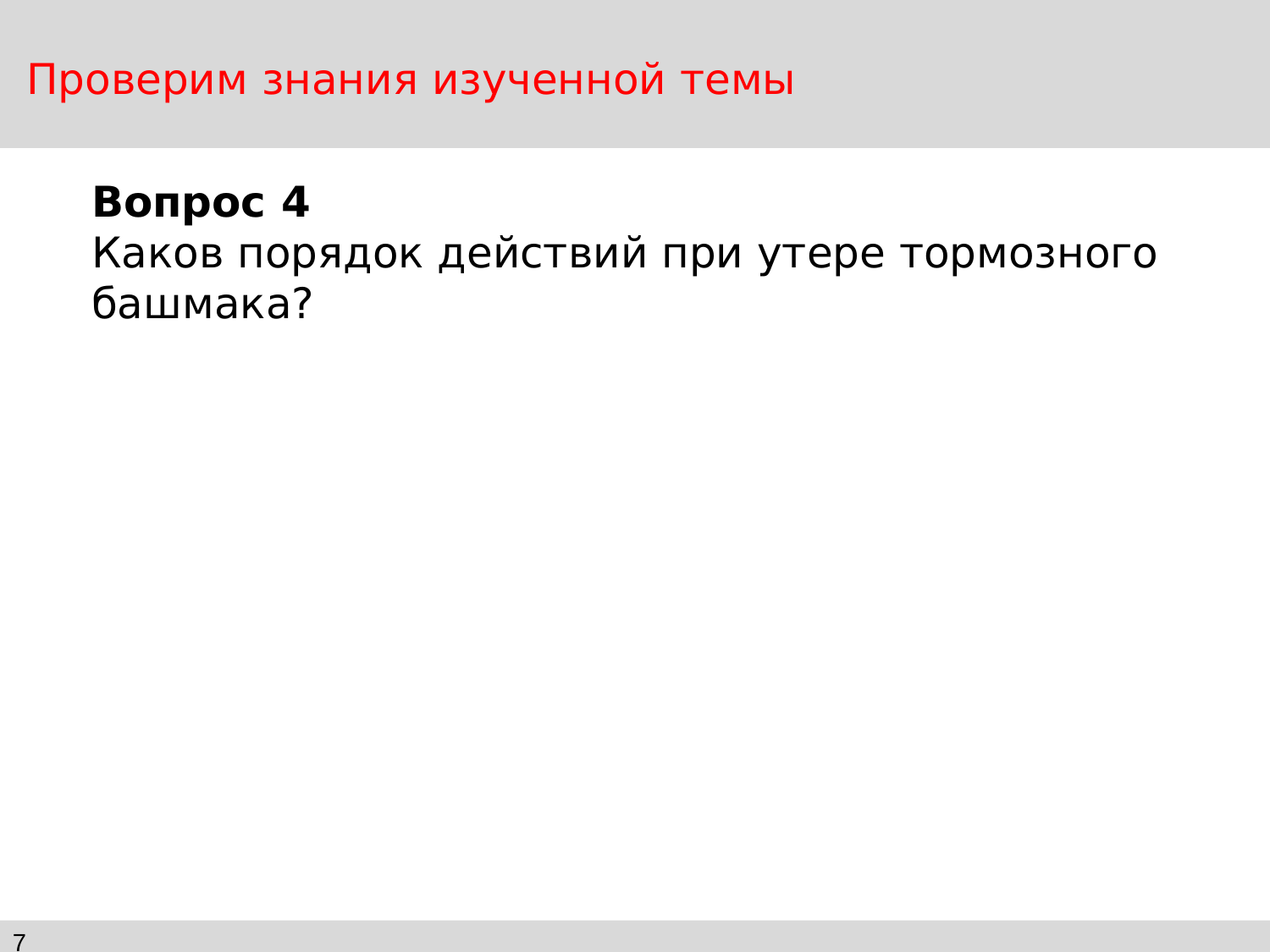

Проверим знания изученной темы
Вопрос 4
Каков порядок действий при утере тормозного башмака?
7